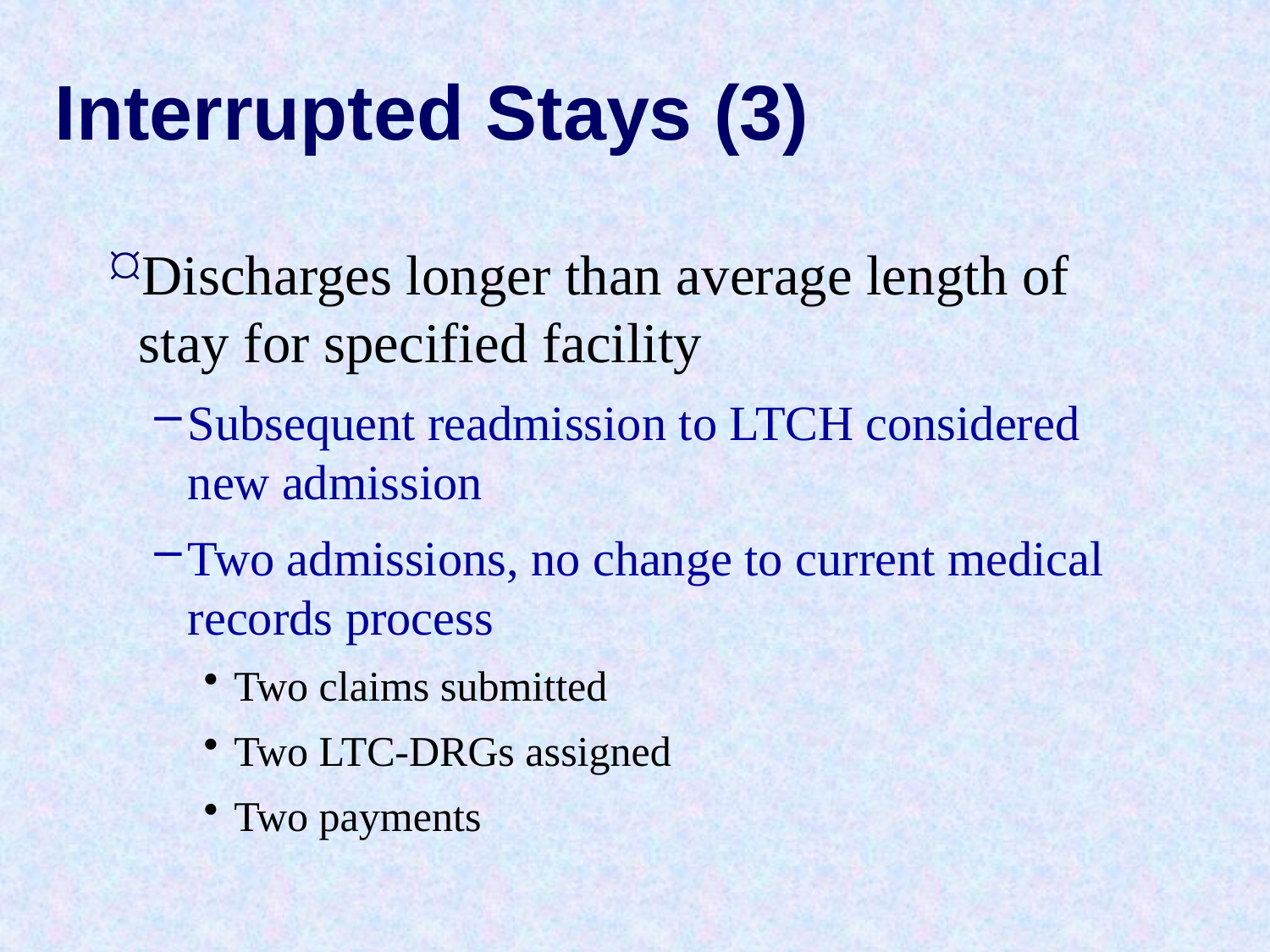

# Interrupted Stays (3)
Discharges longer than average length of stay for specified facility
Subsequent readmission to LTCH considered new admission
Two admissions, no change to current medical records process
Two claims submitted
Two LTC-DRGs assigned
Two payments